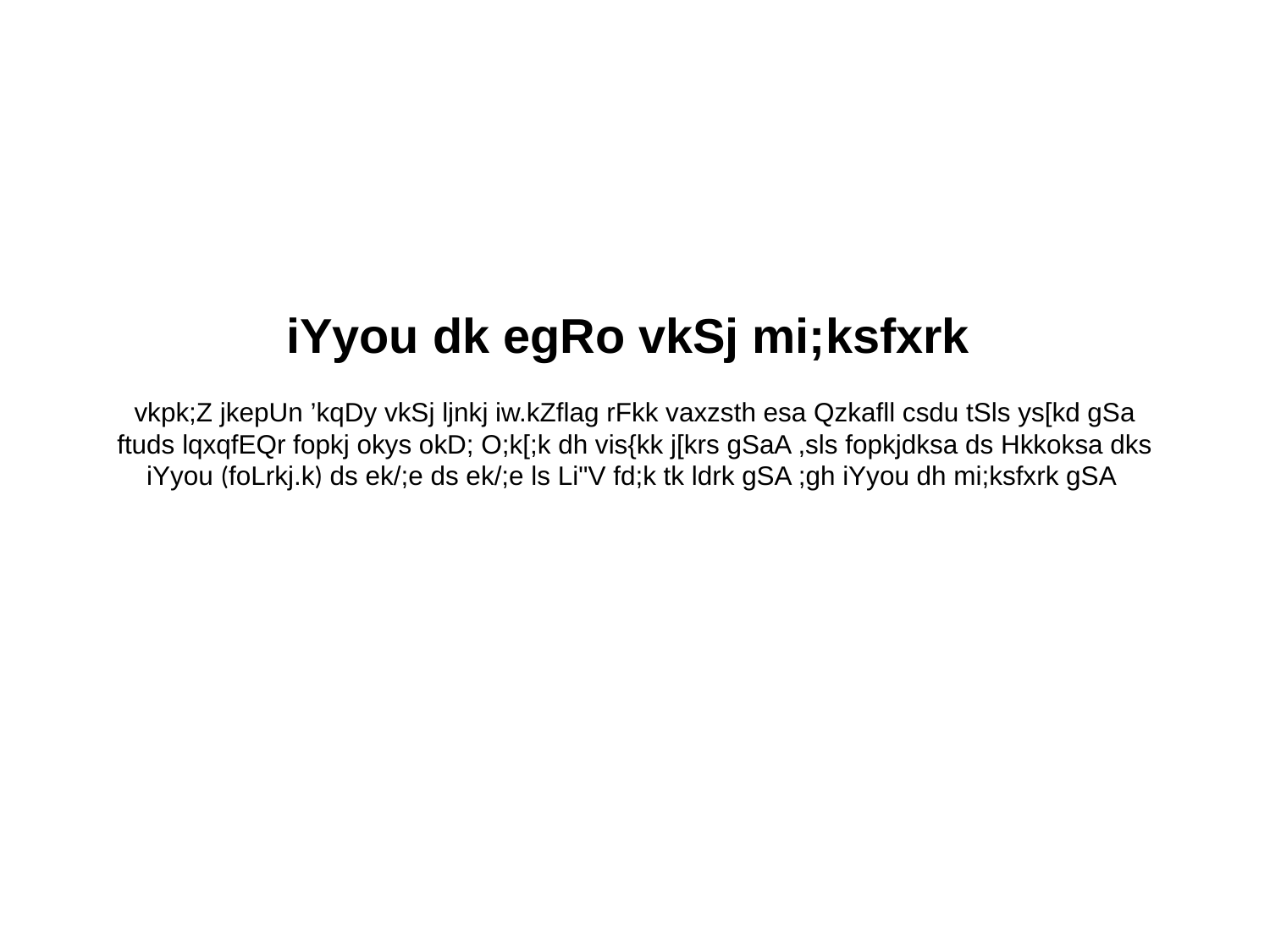

# iYyou dk egRo vkSj mi;ksfxrk vkpk;Z jkepUn ’kqDy vkSj ljnkj iw.kZflag rFkk vaxzsth esa Qzkafll csdu tSls ys[kd gSa ftuds lqxqfEQr fopkj okys okD; O;k[;k dh vis{kk j[krs gSaA ,sls fopkjdksa ds Hkkoksa dks iYyou (foLrkj.k) ds ek/;e ds ek/;e ls Li"V fd;k tk ldrk gSA ;gh iYyou dh mi;ksfxrk gSA